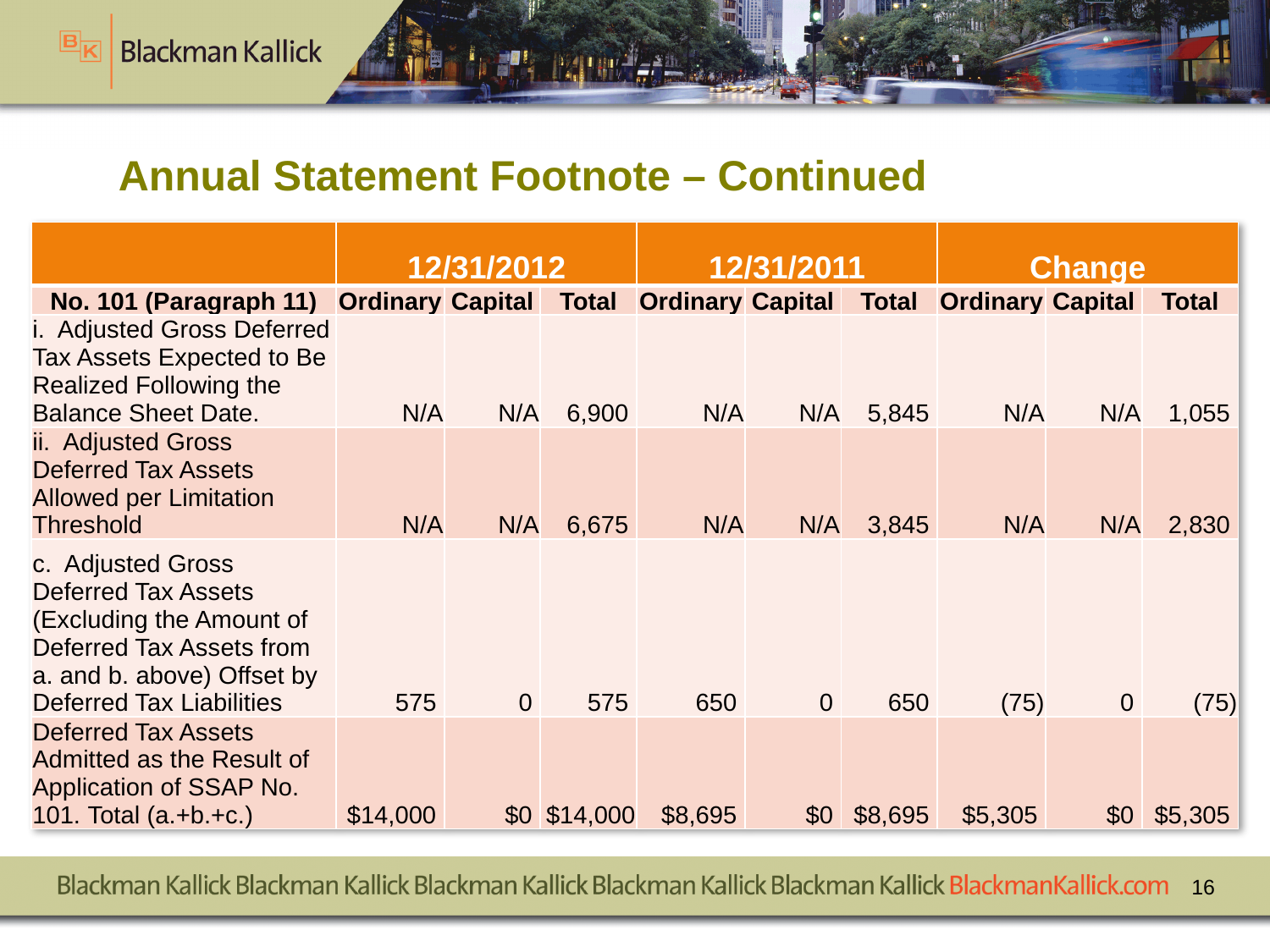

# Annual Statement Footnote – Continued
|  | 12/31/2012 |  |  | 12/31/2011 |  |  | Change |  |  |
| --- | --- | --- | --- | --- | --- | --- | --- | --- | --- |
| No. 101 (Paragraph 11) | Ordinary | Capital | Total | Ordinary | Capital | Total | Ordinary | Capital | Total |
| i. Adjusted Gross Deferred Tax Assets Expected to Be Realized Following the Balance Sheet Date. | N/A | N/A | 6,900 | N/A | N/A | 5,845 | N/A | N/A | 1,055 |
| ii. Adjusted Gross Deferred Tax Assets Allowed per Limitation Threshold | N/A | N/A | 6,675 | N/A | N/A | 3,845 | N/A | N/A | 2,830 |
| c. Adjusted Gross Deferred Tax Assets (Excluding the Amount of Deferred Tax Assets from a. and b. above) Offset by Deferred Tax Liabilities | 575 | 0 | 575 | 650 | 0 | 650 | (75) | 0 | (75) |
| Deferred Tax Assets Admitted as the Result of Application of SSAP No. 101. Total (a.+b.+c.) | $14,000 | $0 | $14,000 | $8,695 | $0 | $8,695 | $5,305 | $0 | $5,305 |